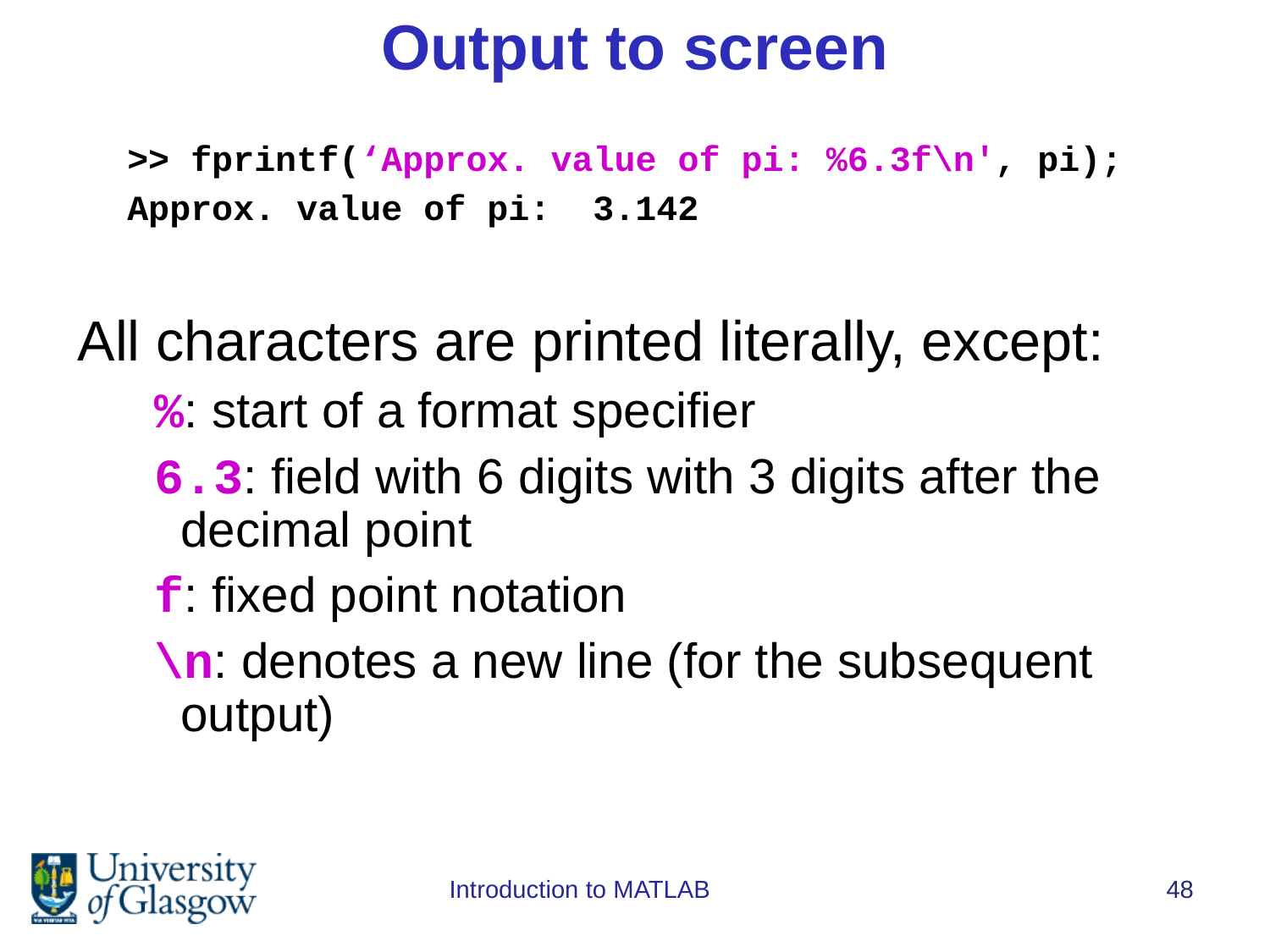

# Output to screen
>> fprintf(‘Approx. value of pi: %6.3f\n', pi);
Approx. value of pi:  3.142
All characters are printed literally, except:
 %: start of a format specifier
 6.3: field with 6 digits with 3 digits after the decimal point
 f: fixed point notation
 \n: denotes a new line (for the subsequent output)
Introduction to MATLAB
48